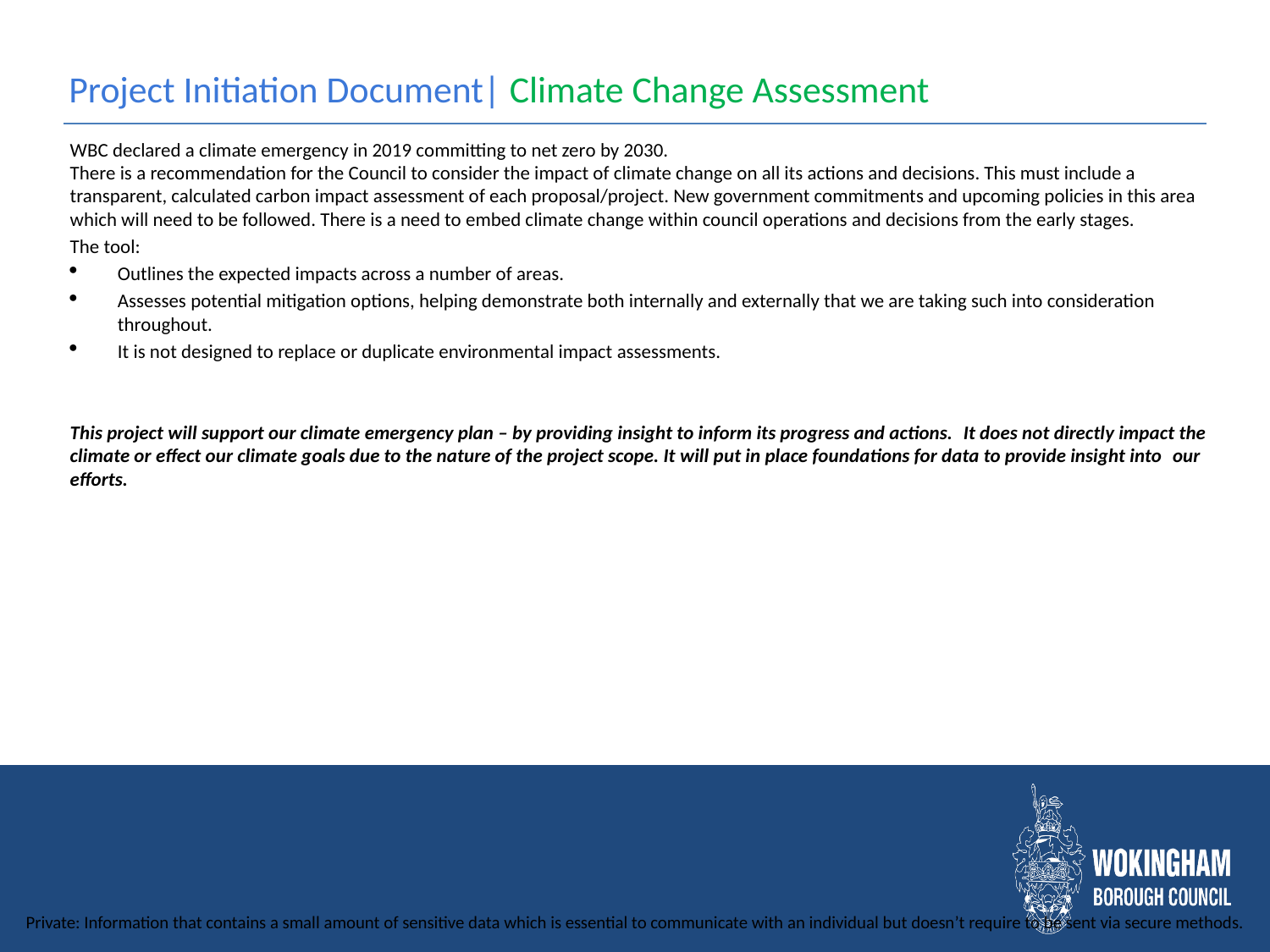

Project Initiation Document| Climate Change Assessment
WBC declared a climate emergency in 2019 committing to net zero by 2030.
There is a recommendation for the Council to consider the impact of climate change on all its actions and decisions. This must include a transparent, calculated carbon impact assessment of each proposal/project. New government commitments and upcoming policies in this area which will need to be followed. There is a need to embed climate change within council operations and decisions from the early stages.
The tool:
Outlines the expected impacts across a number of areas.
Assesses potential mitigation options, helping demonstrate both internally and externally that we are taking such into consideration throughout.
It is not designed to replace or duplicate environmental impact assessments.

This project will support our climate emergency plan – by providing insight to inform its progress and actions.  It does not directly impact the climate or effect our climate goals due to the nature of the project scope. It will put in place foundations for data to provide insight into  our efforts.